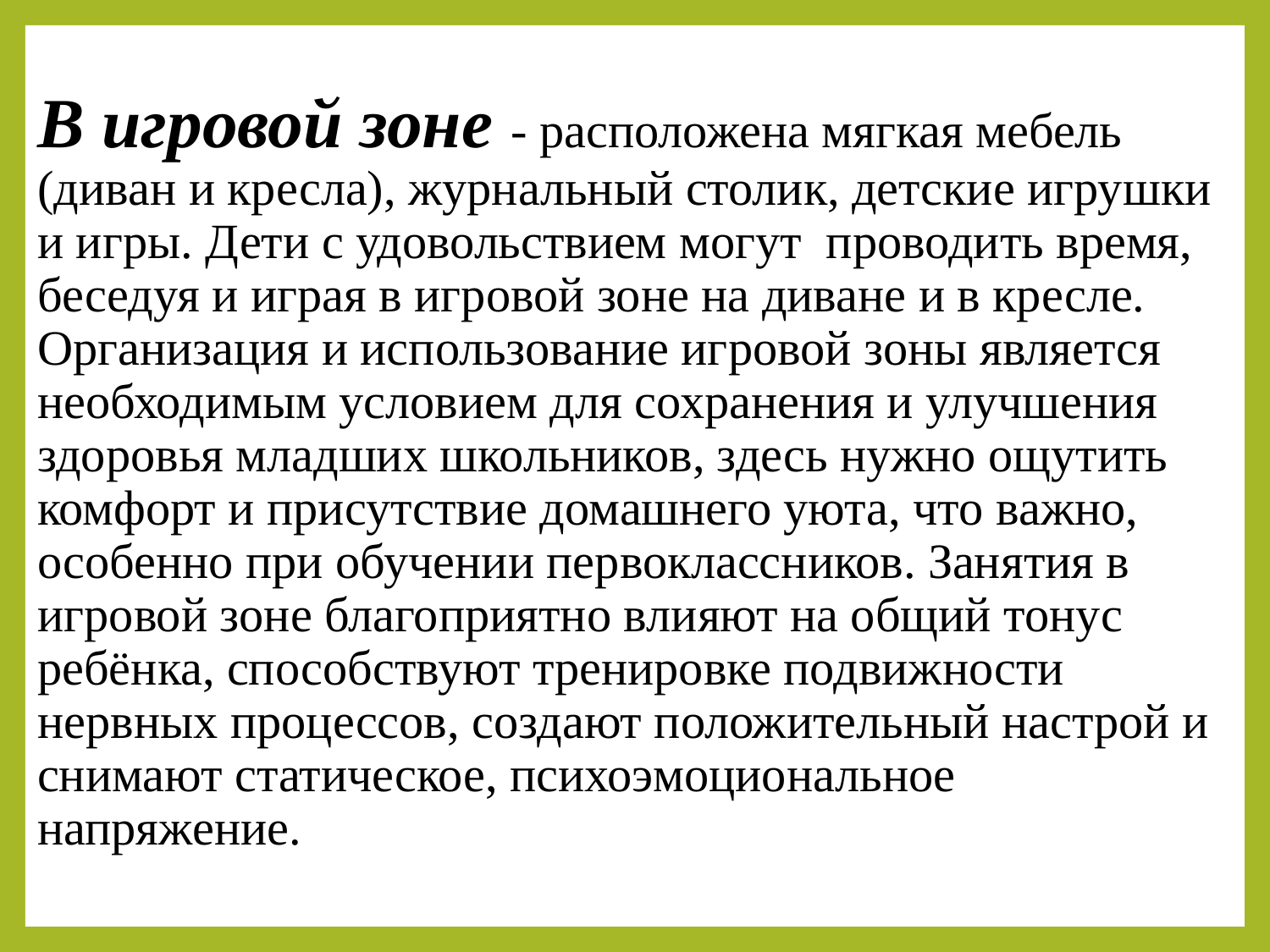

# В игровой зоне - расположена мягкая мебель (диван и кресла), журнальный столик, детские игрушки и игры. Дети с удовольствием могут  проводить время, беседуя и играя в игровой зоне на диване и в кресле. Организация и использование игровой зоны является необходимым условием для сохранения и улучшения здоровья младших школьников, здесь нужно ощутить комфорт и присутствие домашнего уюта, что важно, особенно при обучении первоклассников. Занятия в игровой зоне благоприятно влияют на общий тонус ребёнка, способствуют тренировке подвижности нервных процессов, создают положительный настрой и снимают статическое, психоэмоциональное напряжение.